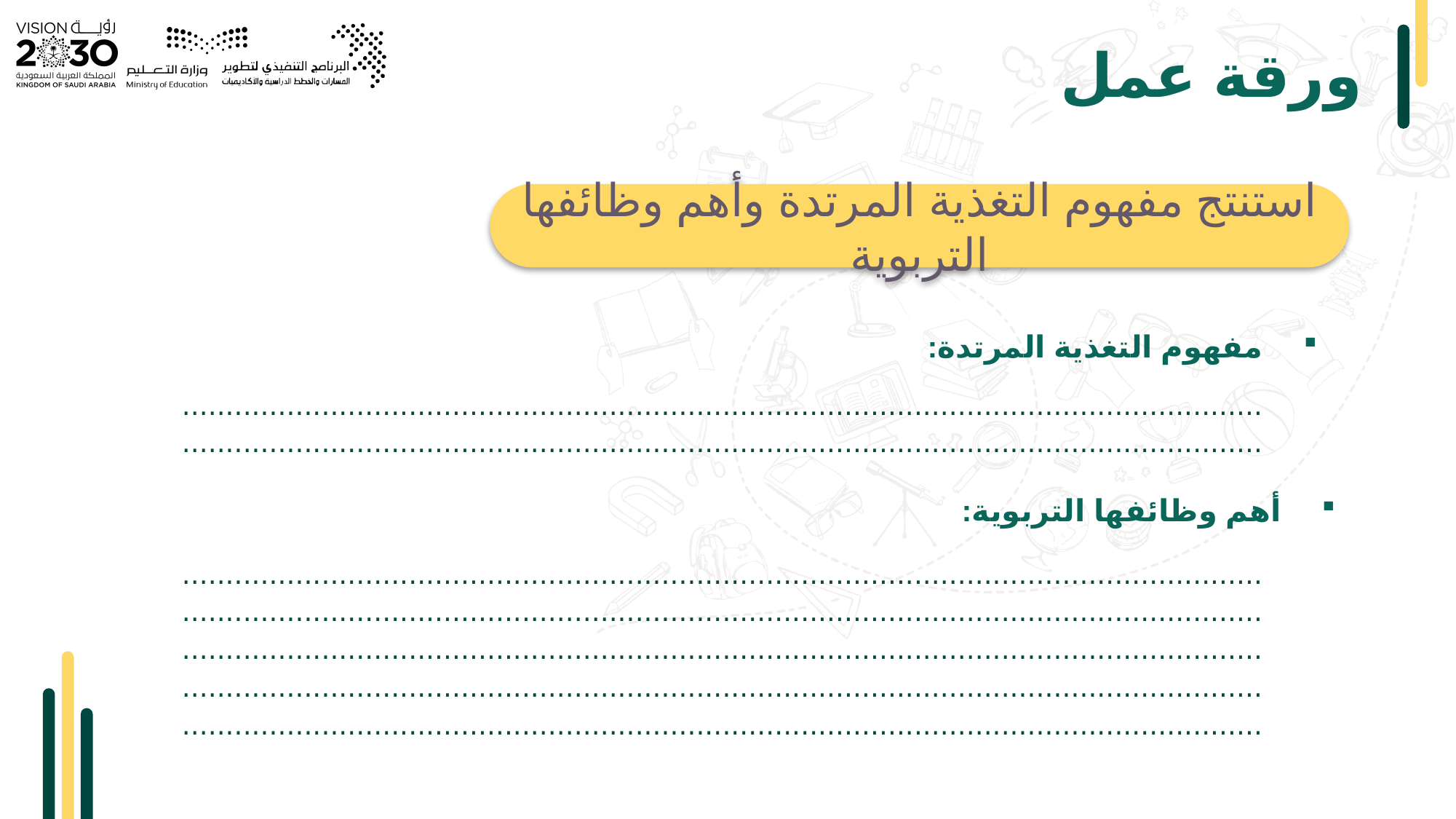

# ورقة عمل

استنتج مفهوم التغذية المرتدة وأهم وظائفها التربوية
مفهوم التغذية المرتدة:
........................................................................................................................................................................................................................................................
أهم وظائفها التربوية:
............................................................................................................................................................................................................................................................................................................................................................................................................................................................................................................................................................................................................................................